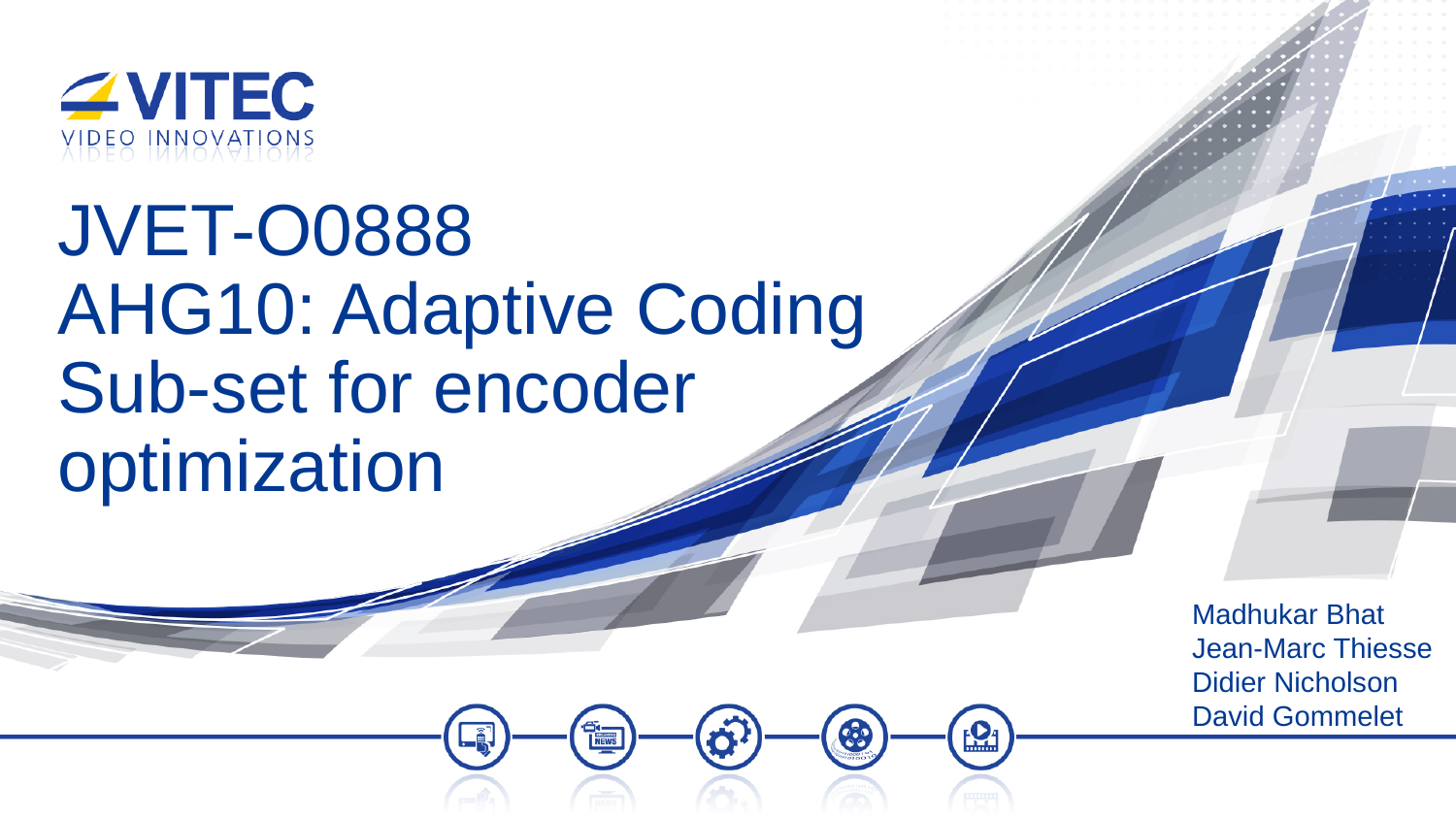

# JVET-O0888 AHG10: Adaptive Coding Sub-set for encoder optimization
Madhukar Bhat
Jean-Marc Thiesse
Didier Nicholson
David Gommelet